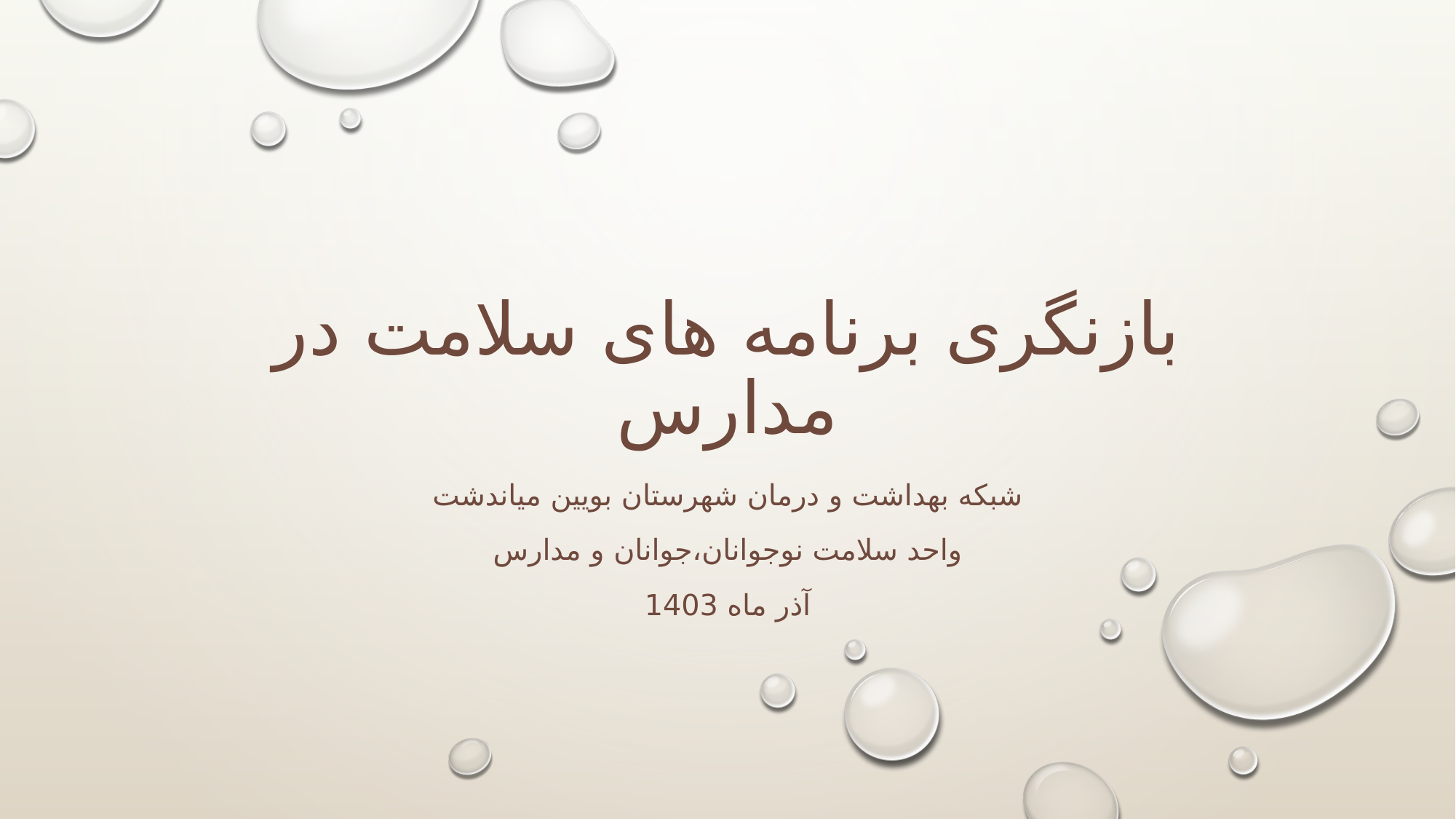

# بازنگری برنامه های سلامت در مدارس
شبکه بهداشت و درمان شهرستان بویین میاندشت
واحد سلامت نوجوانان،جوانان و مدارس
آذر ماه 1403